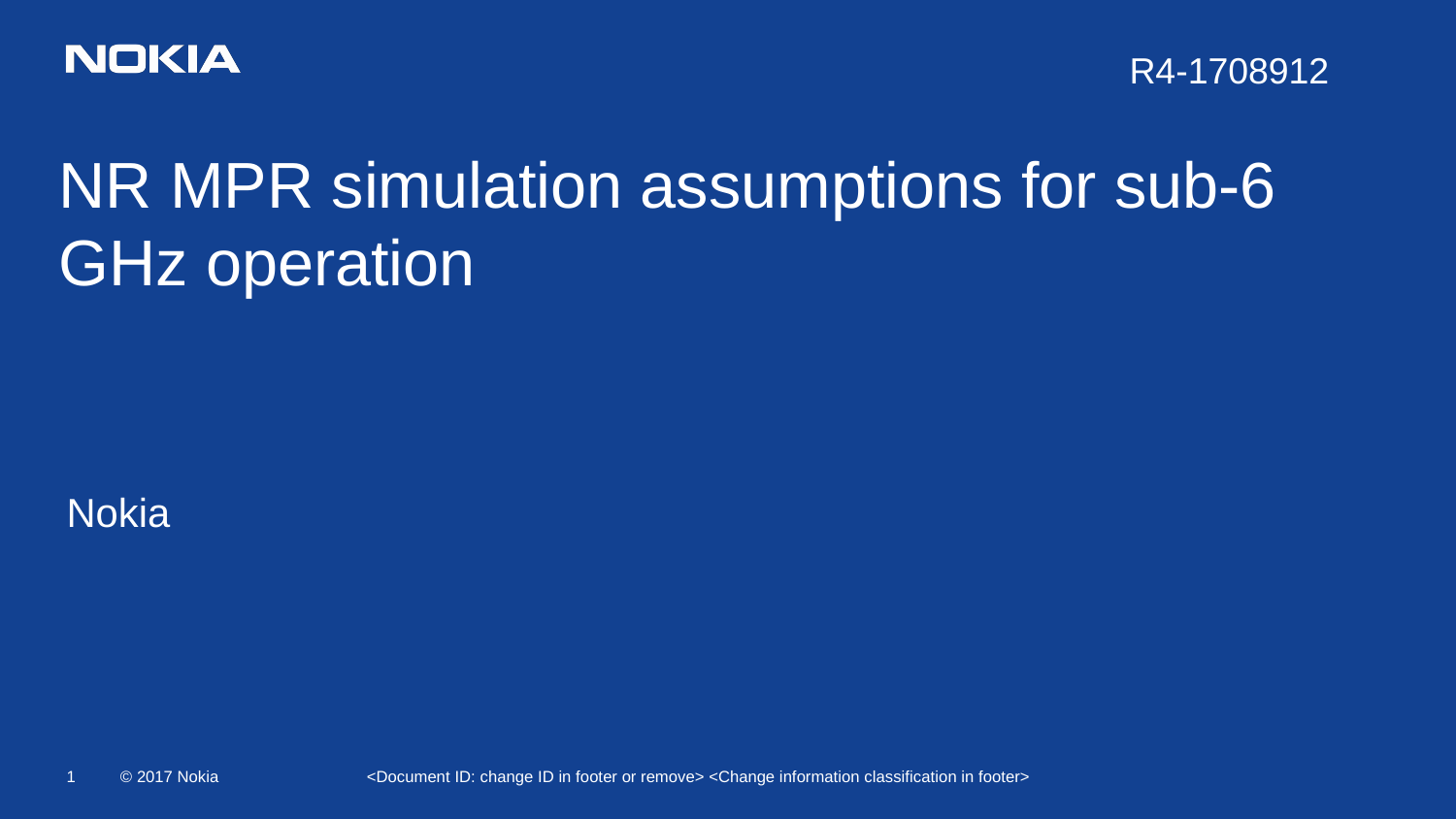

R4-1708912
NR MPR simulation assumptions for sub-6 GHz operation
Nokia
<Document ID: change ID in footer or remove> <Change information classification in footer>